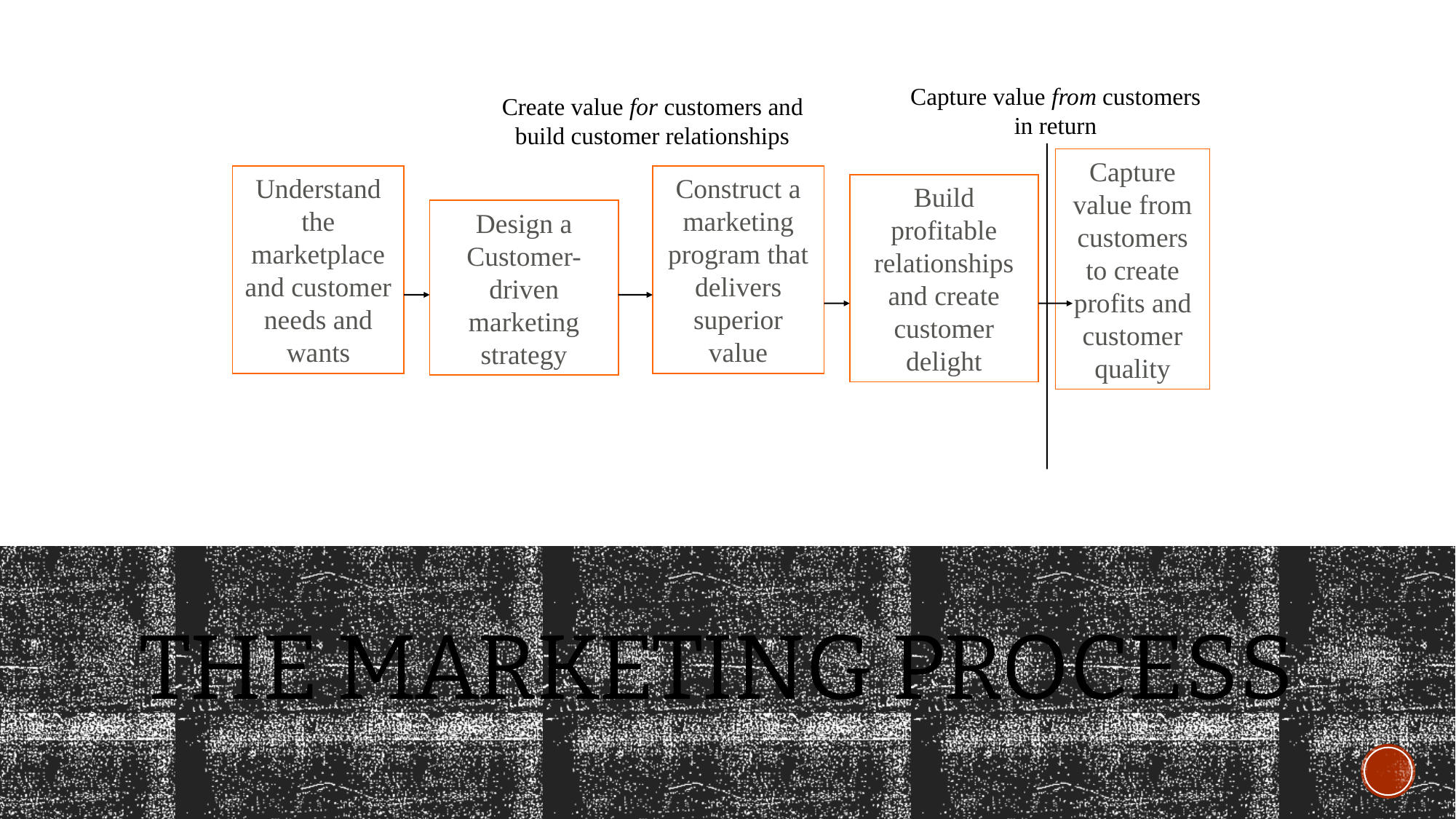

Capture value from customers in return
Create value for customers and build customer relationships

Capture value from customers to create profits and customer quality
Understand the marketplace and customer needs and wants
Construct a marketing program that delivers superior value
Build profitable relationships and create customer delight
Design a Customer-driven marketing strategy

# The Marketing Process